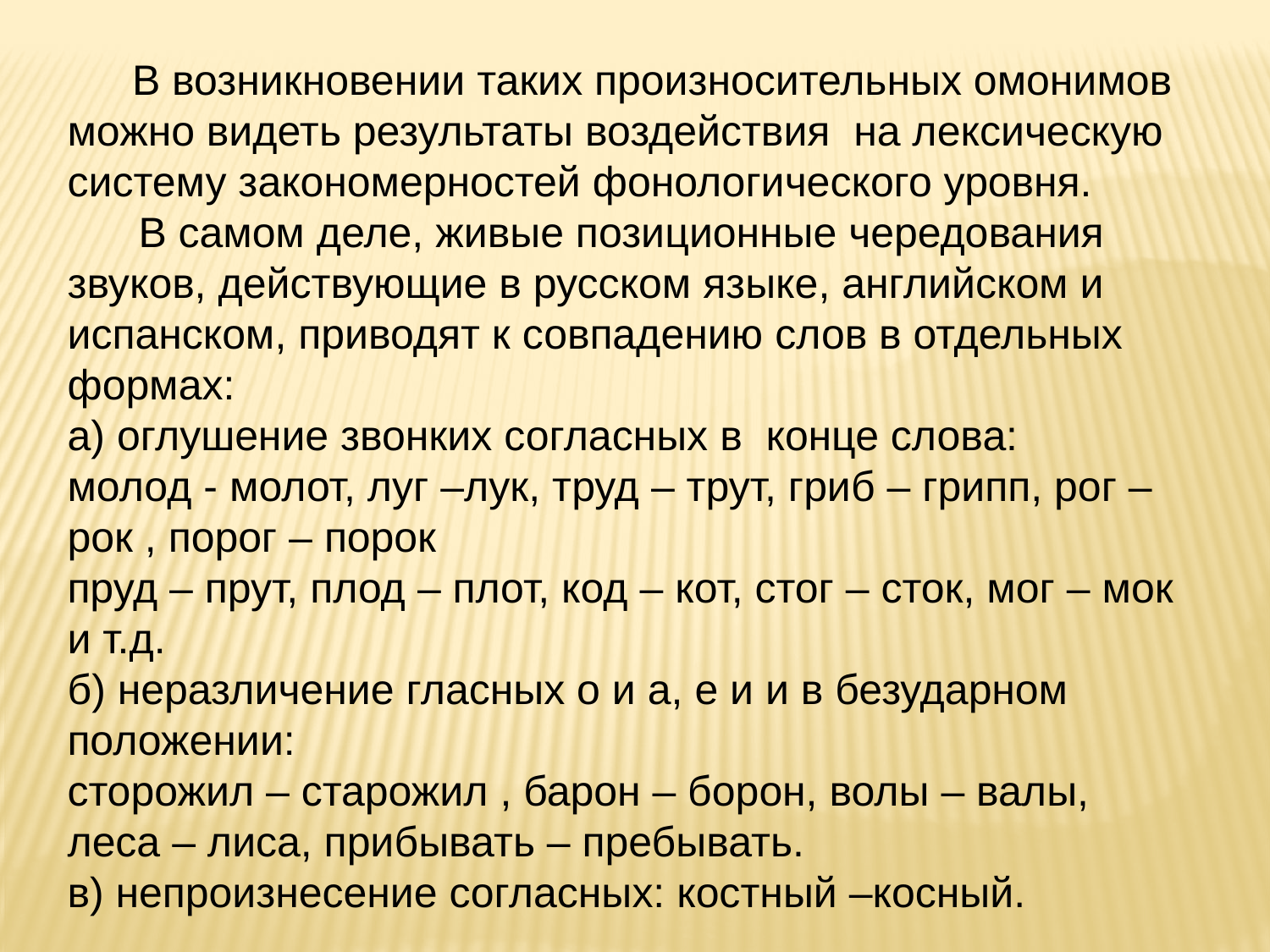

В возникновении таких произносительных омонимов можно видеть результаты воздействия  на лексическую систему закономерностей фонологического уровня.
      В самом деле, живые позиционные чередования звуков, действующие в русском языке, английском и испанском, приводят к совпадению слов в отдельных формах:
а) оглушение звонких согласных в  конце слова:
молод - молот, луг –лук, труд – трут, гриб – грипп, рог – рок , порог – порок
пруд – прут, плод – плот, код – кот, стог – сток, мог – мок и т.д.
б) неразличение гласных о и а, е и и в безударном положении:
сторожил – старожил , барон – борон, волы – валы, леса – лиса, прибывать – пребывать.
в) непроизнесение согласных: костный –косный.